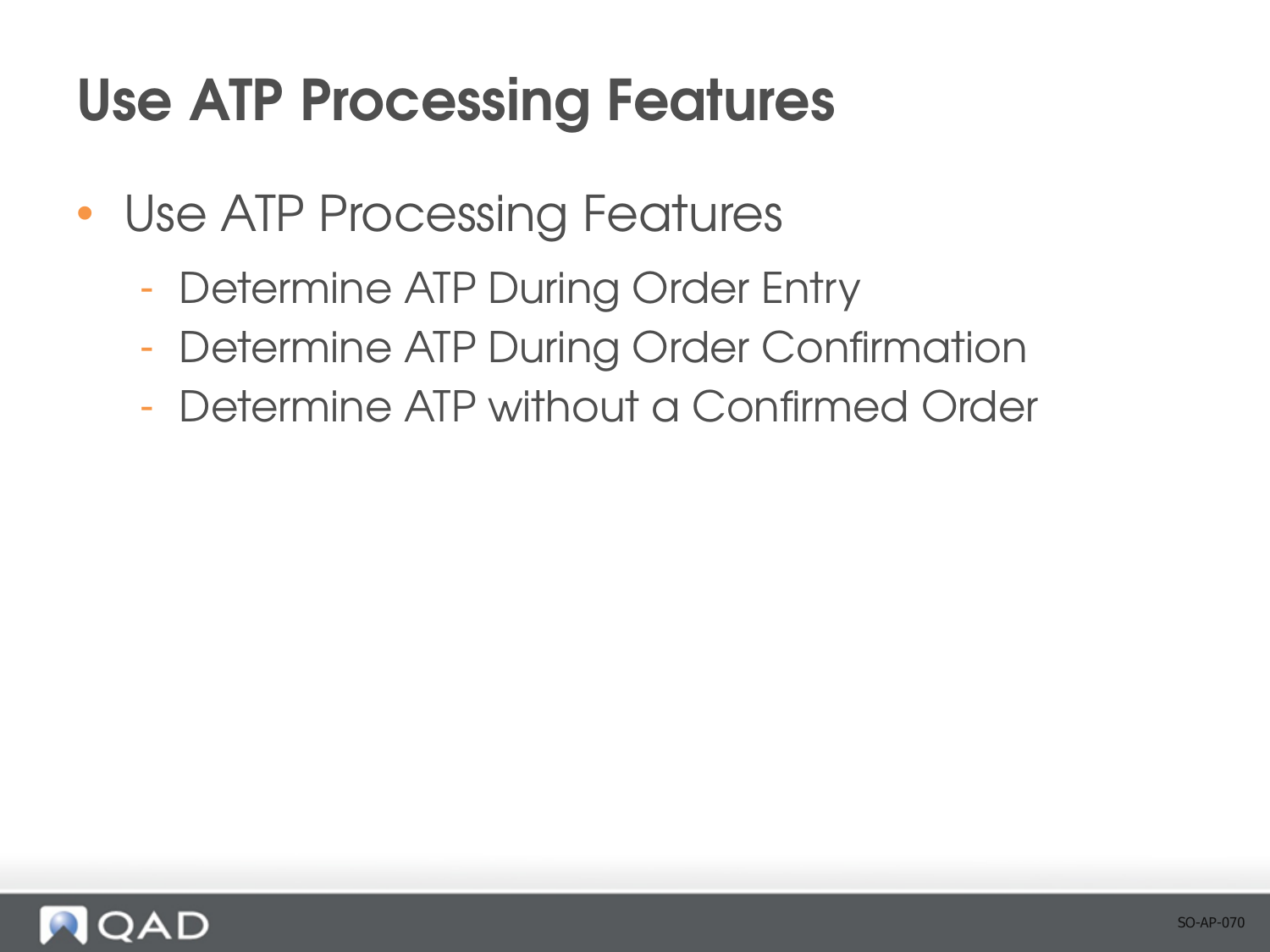

# Use ATP Processing Features
Use ATP Processing Features
Determine ATP During Order Entry
Determine ATP During Order Confirmation
Determine ATP without a Confirmed Order

SO-AP-070